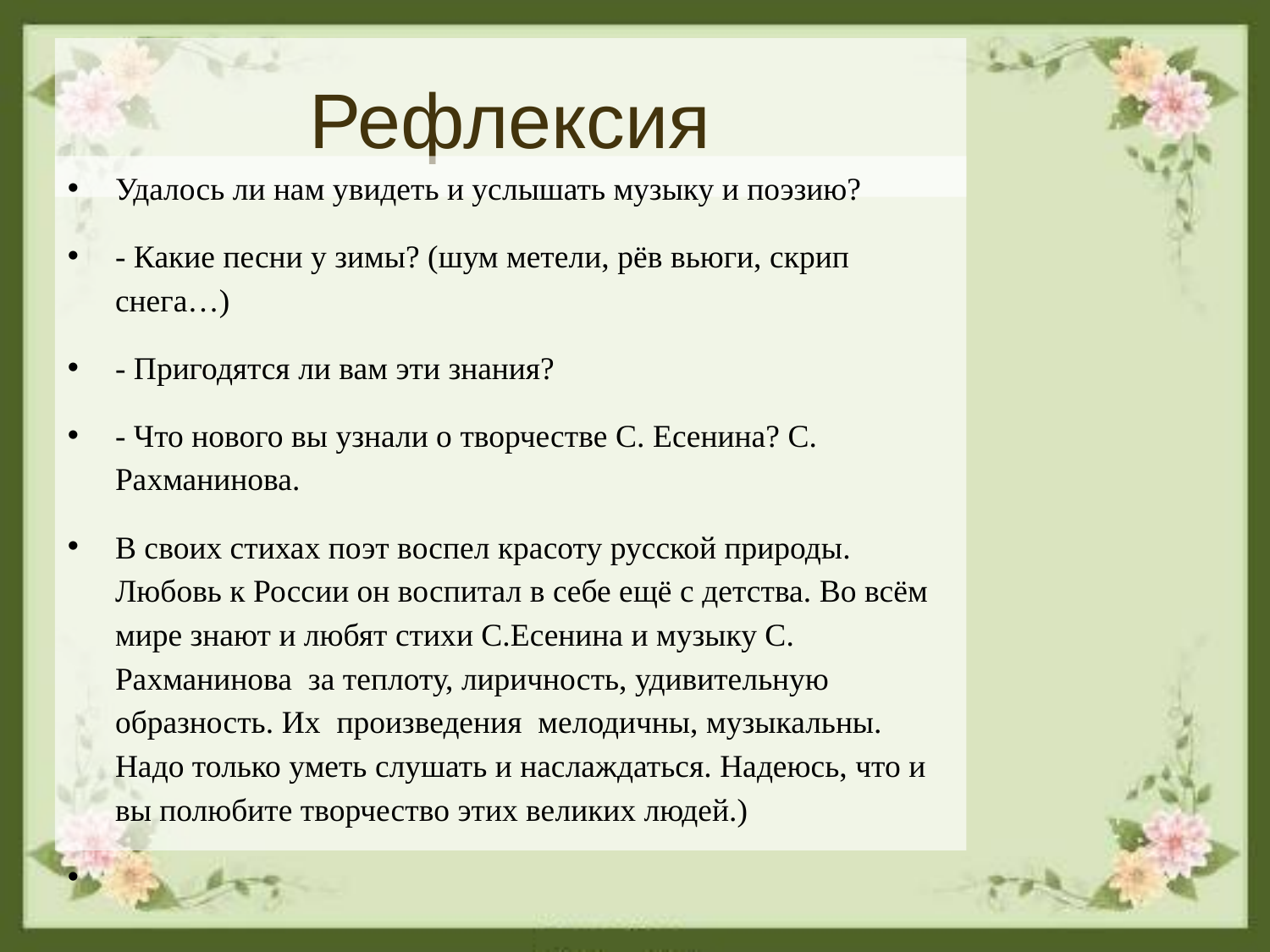

# Рефлексия
Удалось ли нам увидеть и услышать музыку и поэзию?
- Какие песни у зимы? (шум метели, рёв вьюги, скрип снега…)
- Пригодятся ли вам эти знания?
- Что нового вы узнали о творчестве С. Есенина? С. Рахманинова.
В своих стихах поэт воспел красоту русской природы. Любовь к России он воспитал в себе ещё с детства. Во всём мире знают и любят стихи С.Есенина и музыку С. Рахманинова  за теплоту, лиричность, удивительную образность. Их  произведения  мелодичны, музыкальны. Надо только уметь слушать и наслаждаться. Надеюсь, что и вы полюбите творчество этих великих людей.)